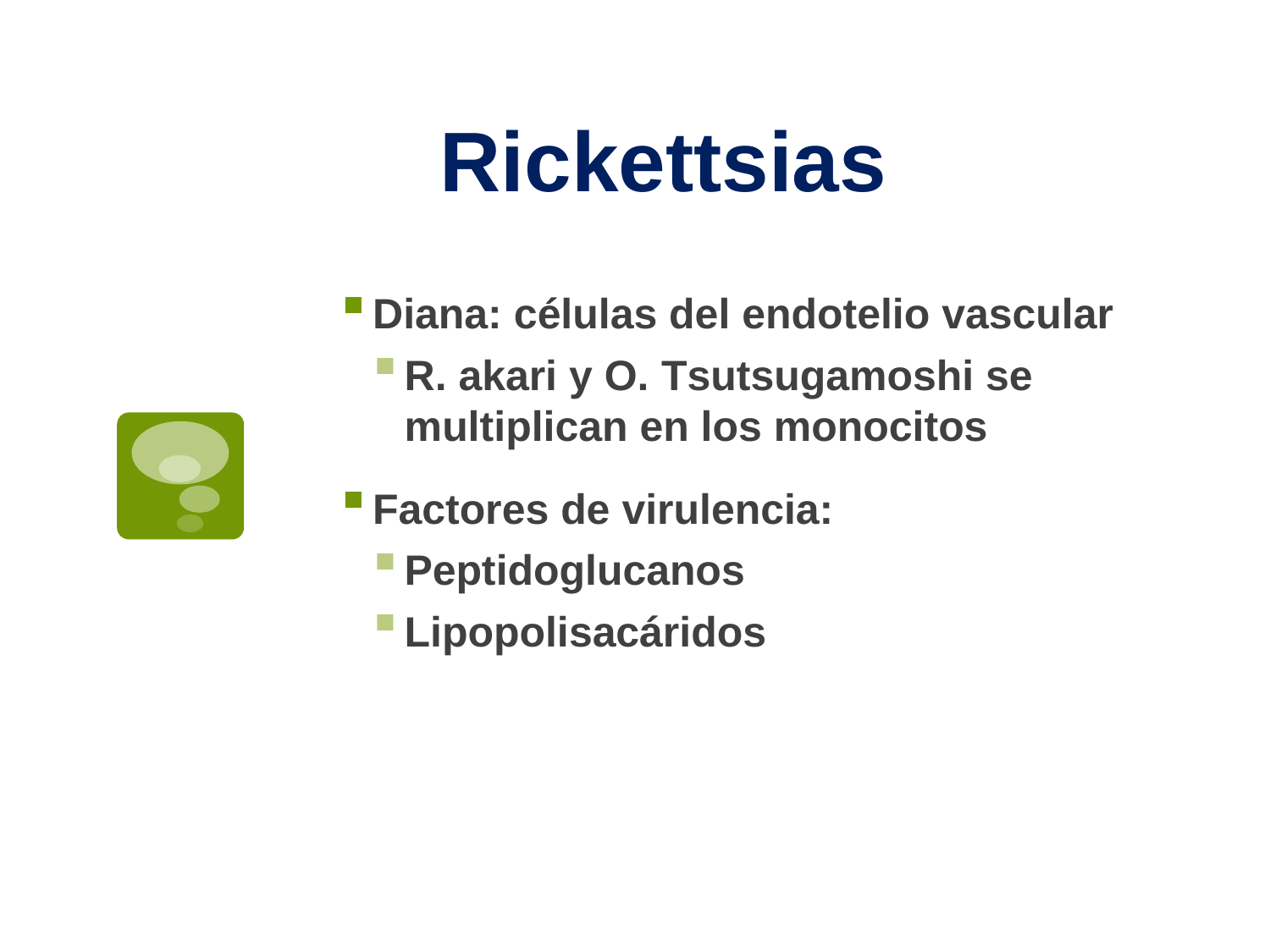

# Rickettsias
Diana: células del endotelio vascular
R. akari y O. Tsutsugamoshi se multiplican en los monocitos
Factores de virulencia:
Peptidoglucanos
Lipopolisacáridos